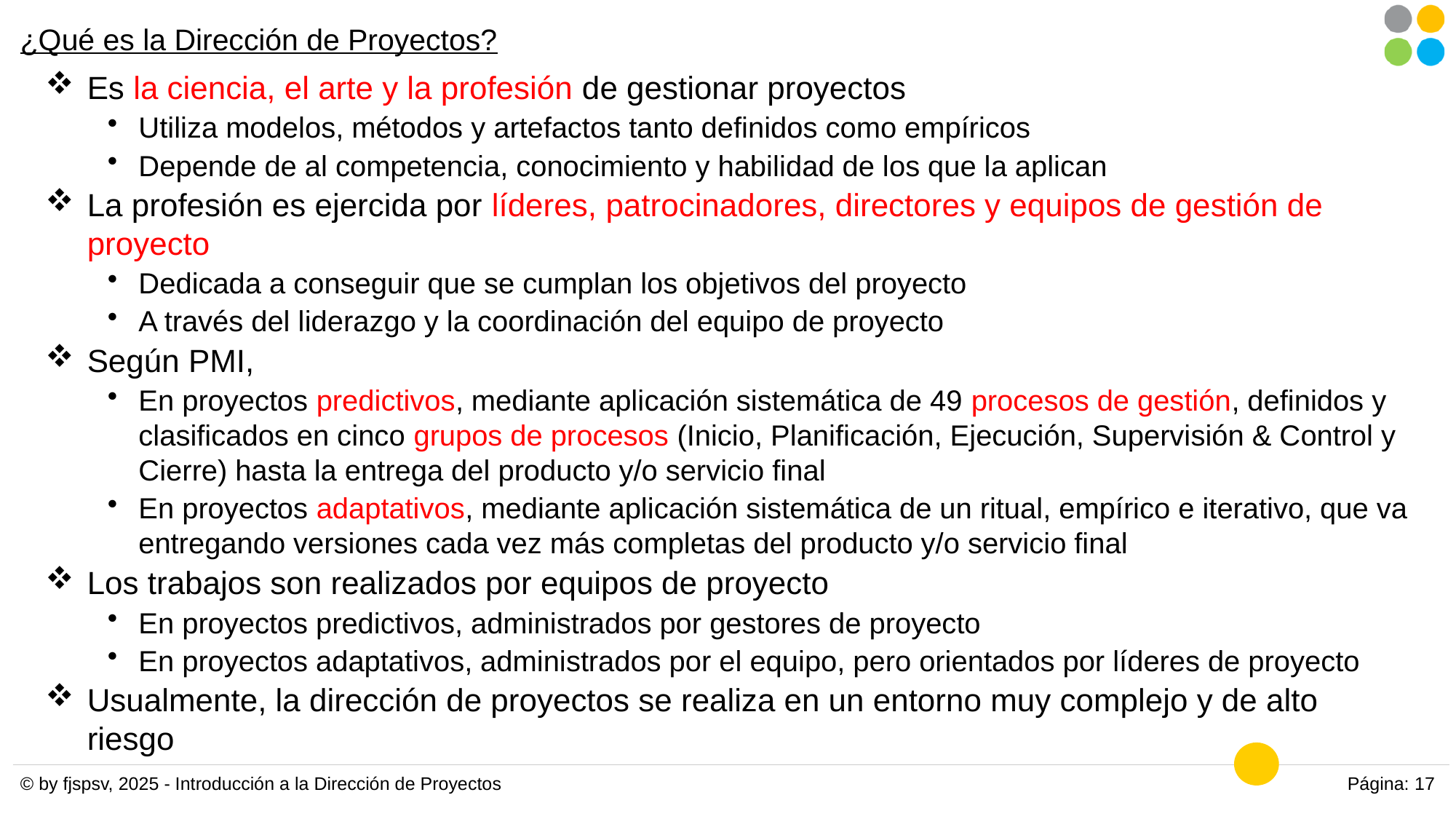

# ¿Qué es la Dirección de Proyectos?
Es la ciencia, el arte y la profesión de gestionar proyectos
Utiliza modelos, métodos y artefactos tanto definidos como empíricos
Depende de al competencia, conocimiento y habilidad de los que la aplican
La profesión es ejercida por líderes, patrocinadores, directores y equipos de gestión de proyecto
Dedicada a conseguir que se cumplan los objetivos del proyecto
A través del liderazgo y la coordinación del equipo de proyecto
Según PMI,
En proyectos predictivos, mediante aplicación sistemática de 49 procesos de gestión, definidos y clasificados en cinco grupos de procesos (Inicio, Planificación, Ejecución, Supervisión & Control y Cierre) hasta la entrega del producto y/o servicio final
En proyectos adaptativos, mediante aplicación sistemática de un ritual, empírico e iterativo, que va entregando versiones cada vez más completas del producto y/o servicio final
Los trabajos son realizados por equipos de proyecto
En proyectos predictivos, administrados por gestores de proyecto
En proyectos adaptativos, administrados por el equipo, pero orientados por líderes de proyecto
Usualmente, la dirección de proyectos se realiza en un entorno muy complejo y de alto riesgo
© by fjspsv, 2025 - Introducción a la Dirección de Proyectos
Página: 17